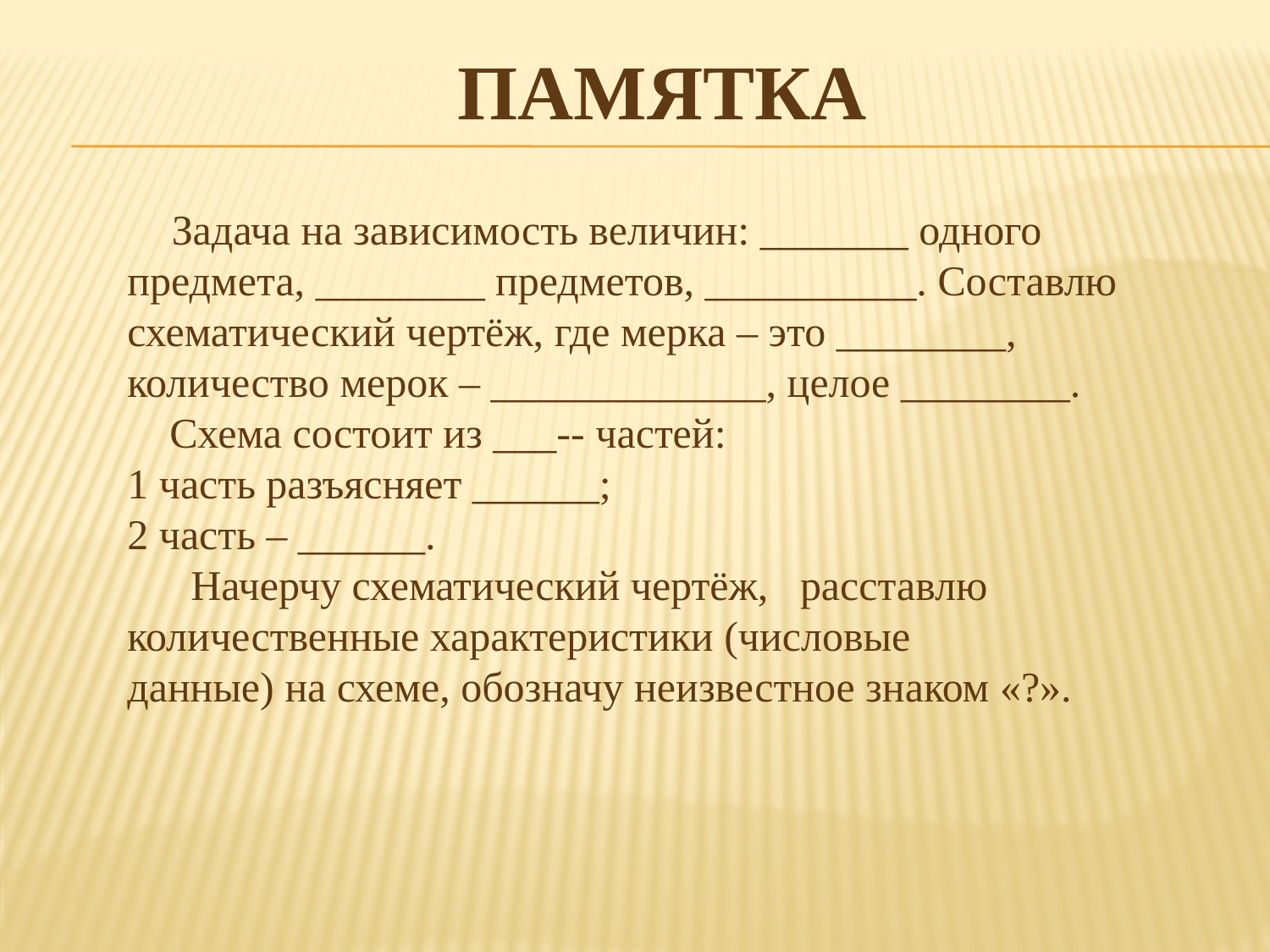

ПАМЯТКА
     Задача на зависимость величин: _______ одного
предмета, ________ предметов, __________. Составлю
схематический чертёж, где мерка – это ________,
количество мерок – _____________, целое ________.
    Схема состоит из ___-- частей:
1 часть разъясняет ______;
2 часть – ______.
      Начерчу схематический чертёж,   расставлю количественные характеристики (числовые
данные) на схеме, обозначу неизвестное знаком «?».